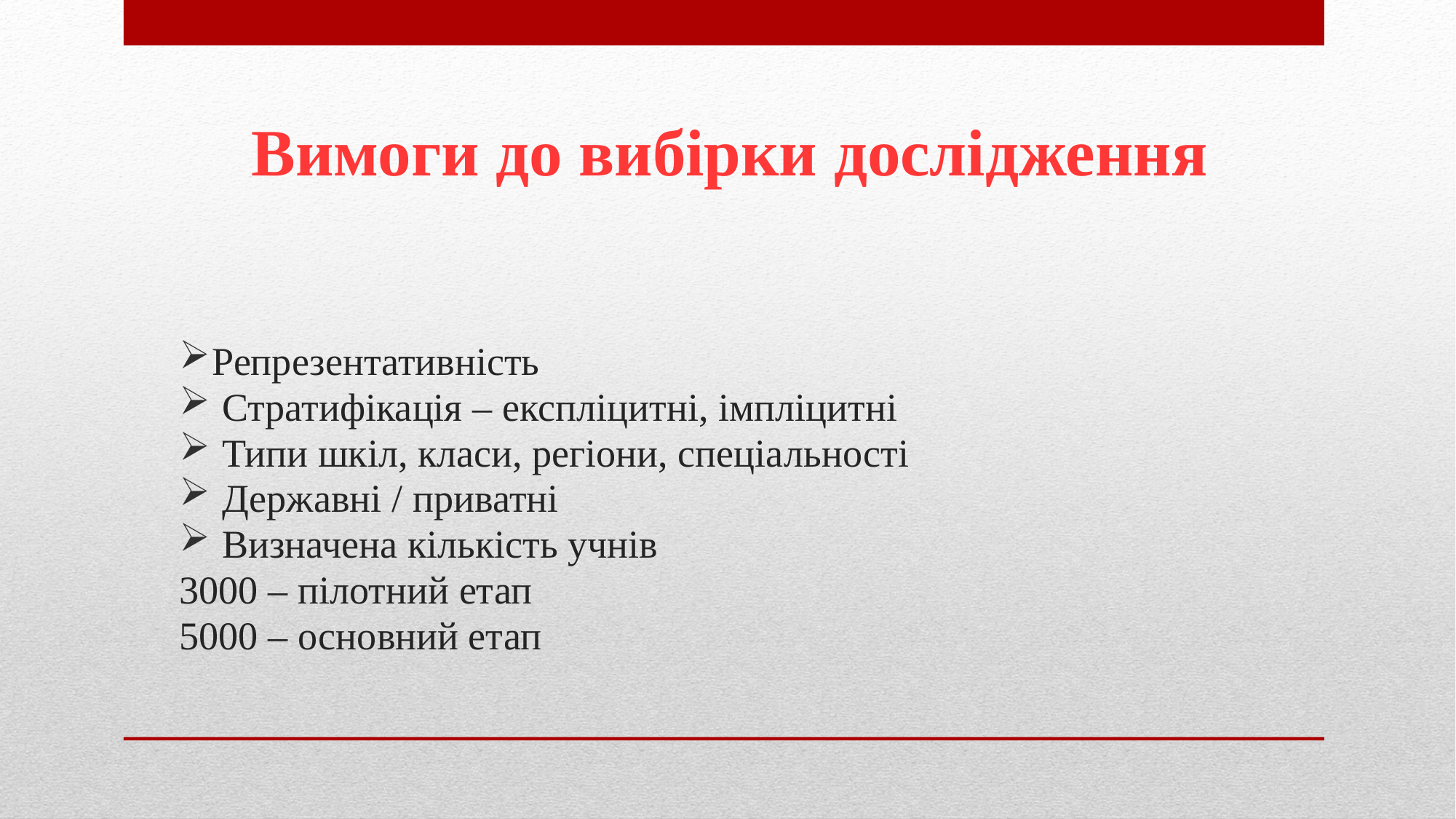

Вимоги до вибірки дослідження

Репрезентативність
 Стратифікація – експліцитні, імпліцитні
 Типи шкіл, класи, регіони, спеціальності
 Державні / приватні
 Визначена кількість учнів
3000 – пілотний етап
5000 – основний етап